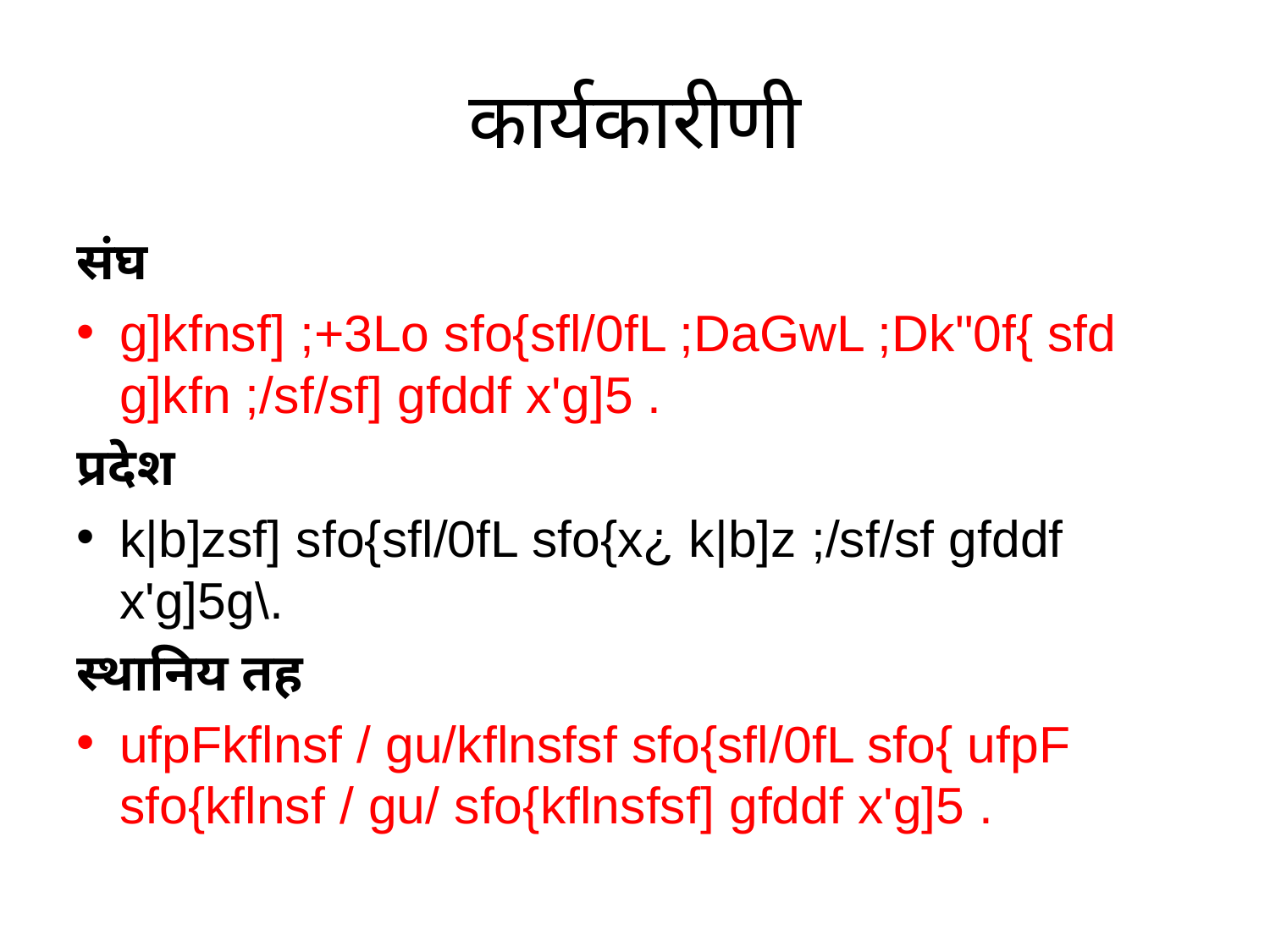

# कार्यकारीणी
संघ
g]kfnsf] ;+3Lo sfo{sfl/0fL ;DaGwL ;Dk"0f{ sfd g]kfn ;/sf/sf] gfddf x'g]5 .
प्रदेश
k|b]zsf] sfo{sfl/0fL sfo{x¿ k|b]z ;/sf/sf gfddf x'g]5g\.
स्थानिय तह
ufpFkflnsf / gu/kflnsfsf sfo{sfl/0fL sfo{ ufpF sfo{kflnsf / gu/ sfo{kflnsfsf] gfddf x'g]5 .